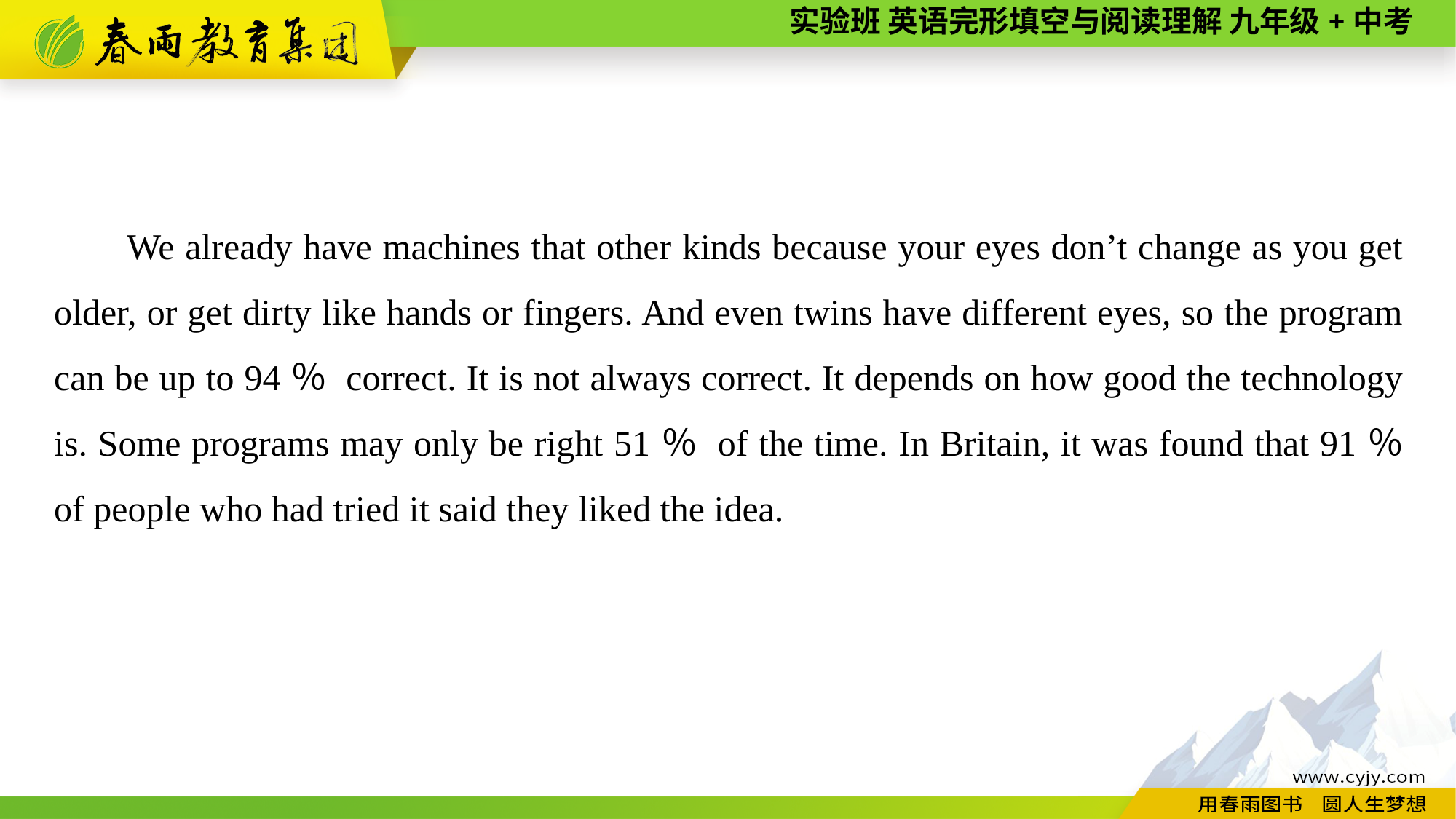

We already have machines that other kinds because your eyes don’t change as you get older, or get dirty like hands or fingers. And even twins have different eyes, so the program can be up to 94％ correct. It is not always correct. It depends on how good the technology is. Some programs may only be right 51％ of the time. In Britain, it was found that 91％ of people who had tried it said they liked the idea.